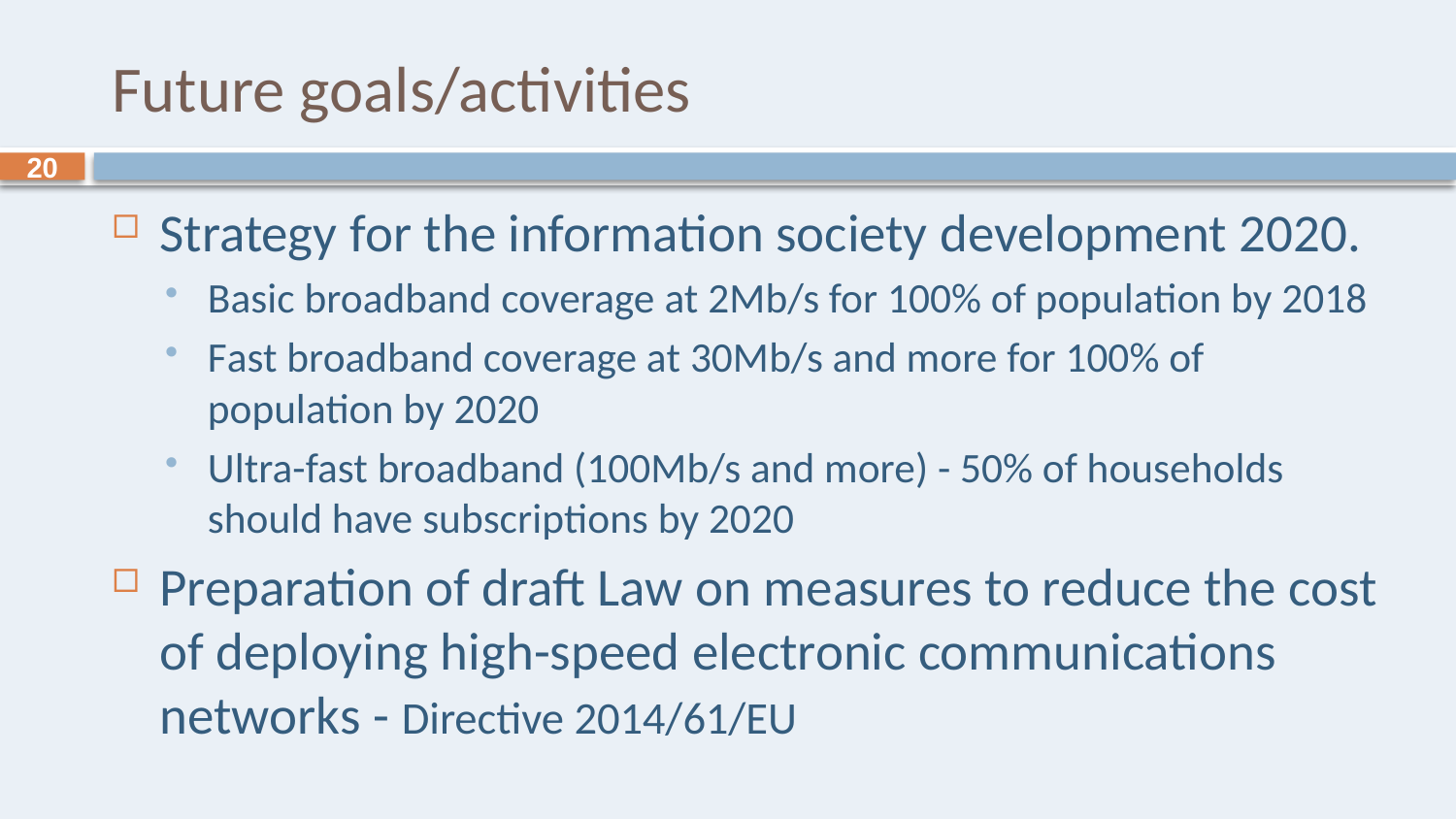

# Future goals/activities
20
Strategy for the information society development 2020.
Basic broadband coverage at 2Mb/s for 100% of population by 2018
Fast broadband coverage at 30Mb/s and more for 100% of population by 2020
Ultra-fast broadband (100Mb/s and more) - 50% of households should have subscriptions by 2020
Preparation of draft Law on measures to reduce the cost of deploying high-speed electronic communications networks - Directive 2014/61/EU